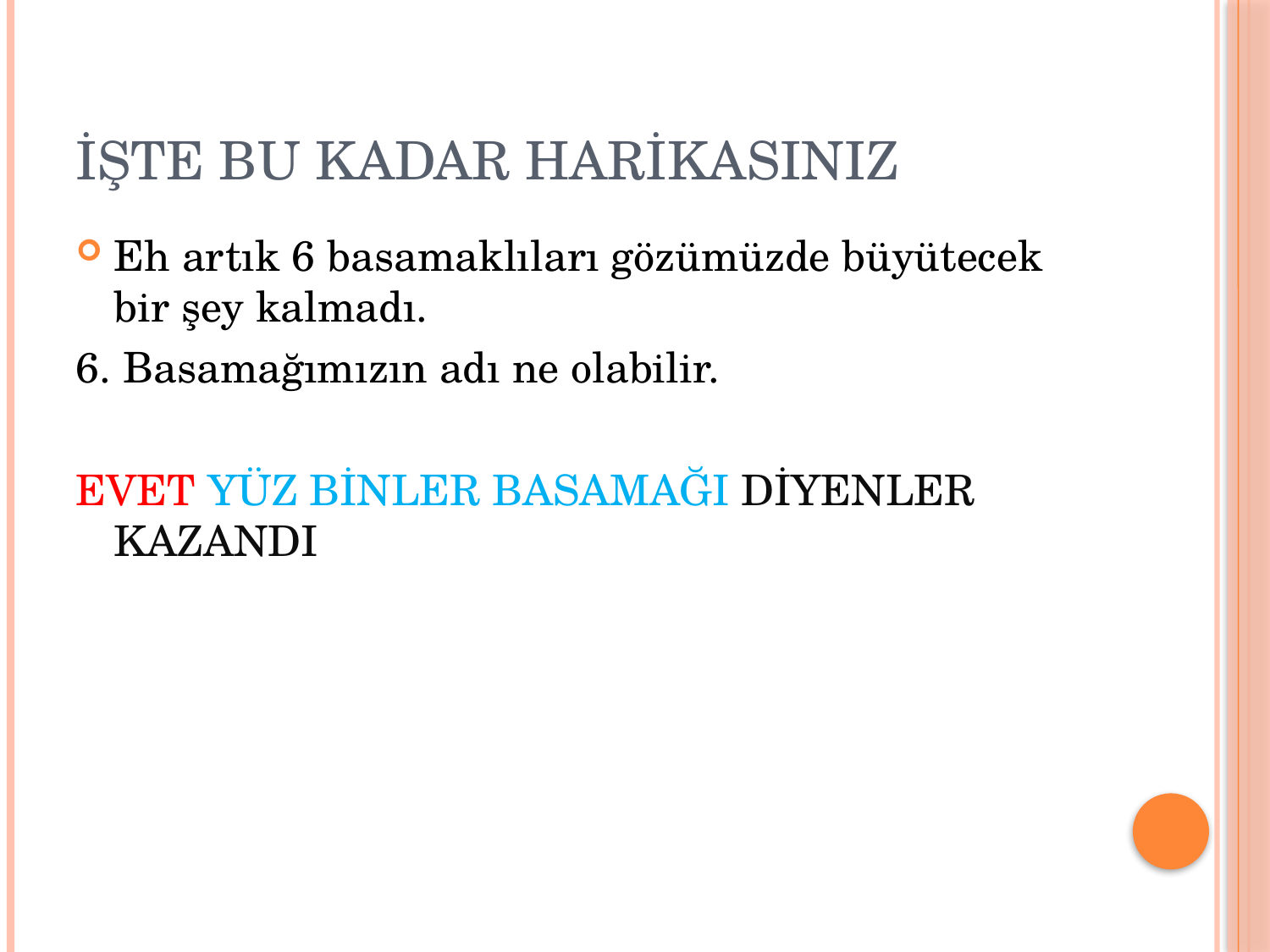

# İŞTE BU KADAR HARİKASINIZ
Eh artık 6 basamaklıları gözümüzde büyütecek bir şey kalmadı.
6. Basamağımızın adı ne olabilir.

EVET YÜZ BİNLER BASAMAĞI DİYENLER KAZANDI